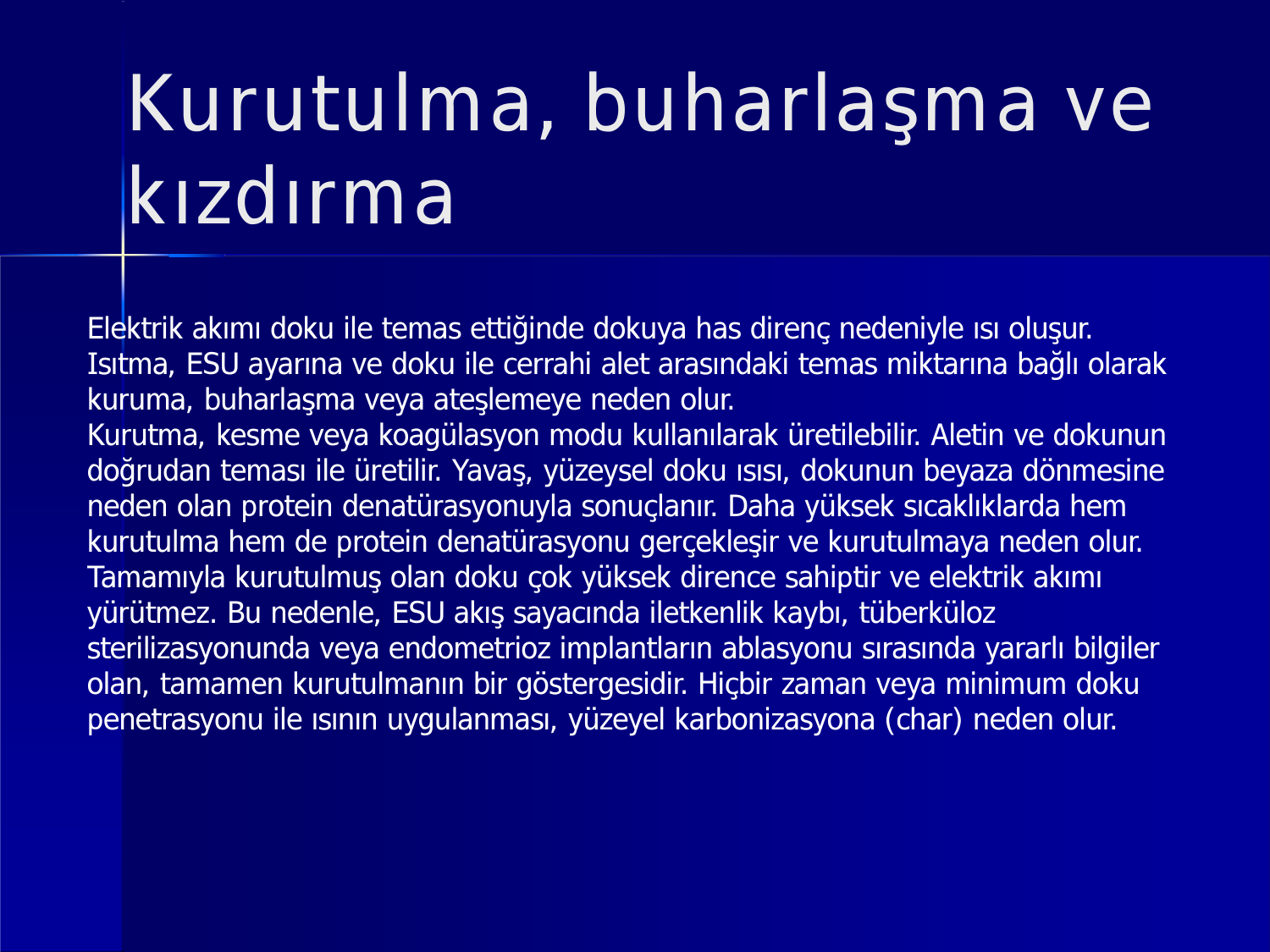

# Kurutulma, buharlaşma ve kızdırma
Elektrik akımı doku ile temas ettiğinde dokuya has direnç nedeniyle ısı oluşur. Isıtma, ESU ayarına ve doku ile cerrahi alet arasındaki temas miktarına bağlı olarak kuruma, buharlaşma veya ateşlemeye neden olur.
Kurutma, kesme veya koagülasyon modu kullanılarak üretilebilir. Aletin ve dokunun doğrudan teması ile üretilir. Yavaş, yüzeysel doku ısısı, dokunun beyaza dönmesine neden olan protein denatürasyonuyla sonuçlanır. Daha yüksek sıcaklıklarda hem kurutulma hem de protein denatürasyonu gerçekleşir ve kurutulmaya neden olur. Tamamıyla kurutulmuş olan doku çok yüksek dirence sahiptir ve elektrik akımı yürütmez. Bu nedenle, ESU akış sayacında iletkenlik kaybı, tüberküloz sterilizasyonunda veya endometrioz implantların ablasyonu sırasında yararlı bilgiler olan, tamamen kurutulmanın bir göstergesidir. Hiçbir zaman veya minimum doku penetrasyonu ile ısının uygulanması, yüzeyel karbonizasyona (char) neden olur.